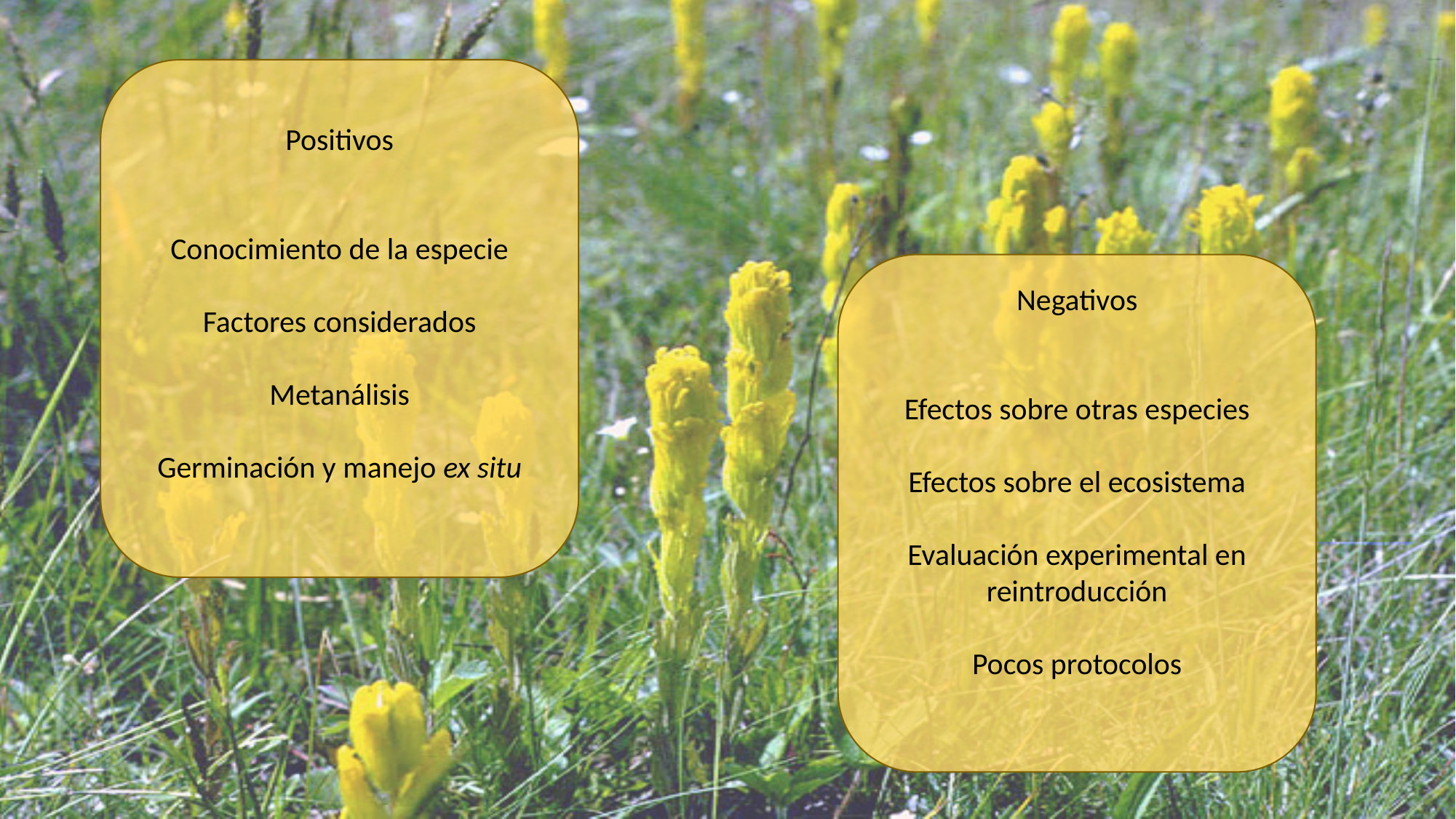

Positivos

Conocimiento de la especie

Factores considerados

Metanálisis

Germinación y manejo ex situ

Negativos

Efectos sobre otras especies

Efectos sobre el ecosistema

Evaluación experimental en reintroducción

Pocos protocolos